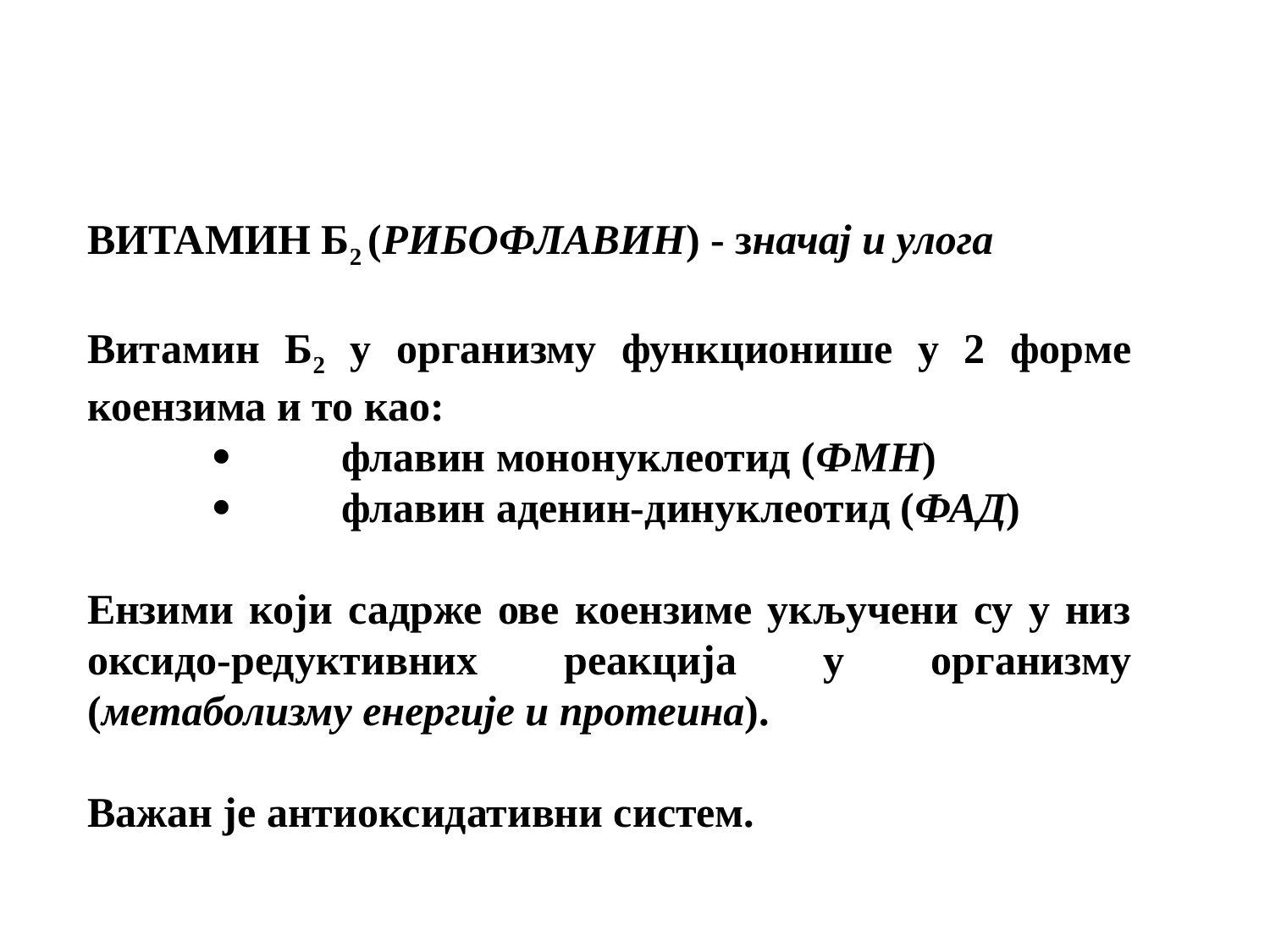

ВИТАМИН Б2 (РИБОФЛАВИН) - значај и улога

Витамин Б2 у организму функционише у 2 форме коензима и то као:
•	флавин мононуклеотид (ФМН)
•	флавин аденин-динуклеотид (ФАД)

Ензими који садрже ове коензиме укључени су у низ оксидо-редуктивних реакција у организму (метаболизму енергије и протеина).

Важан је антиоксидативни систем.